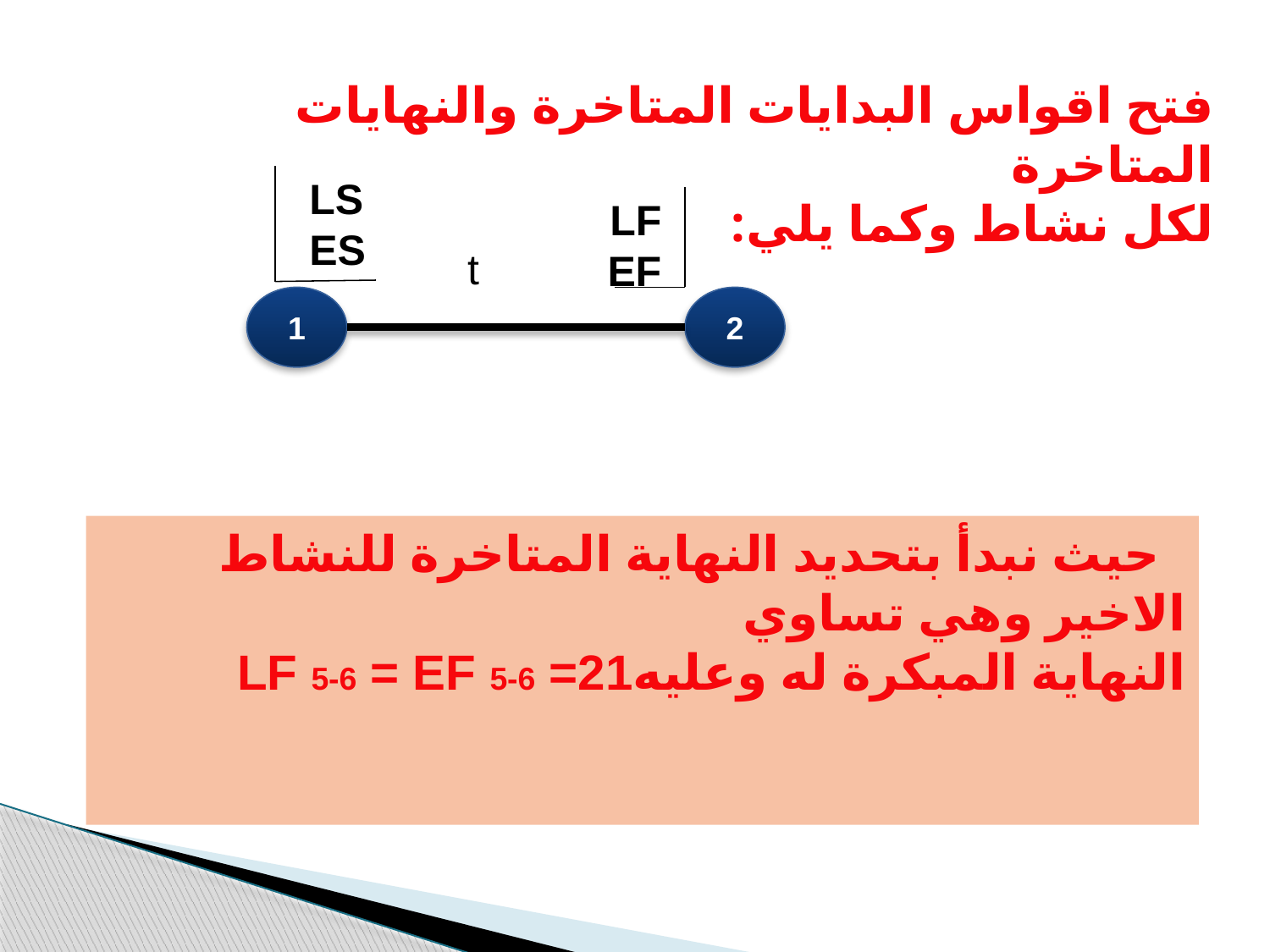

فتح اقواس البدايات المتاخرة والنهايات المتاخرة
لكل نشاط وكما يلي:

LS
ES
LF
EF
t
1
2
  حيث نبدأ بتحديد النهاية المتاخرة للنشاط الاخير وهي تساوي
النهاية المبكرة له وعليهLF 5-6 = EF 5-6 =21